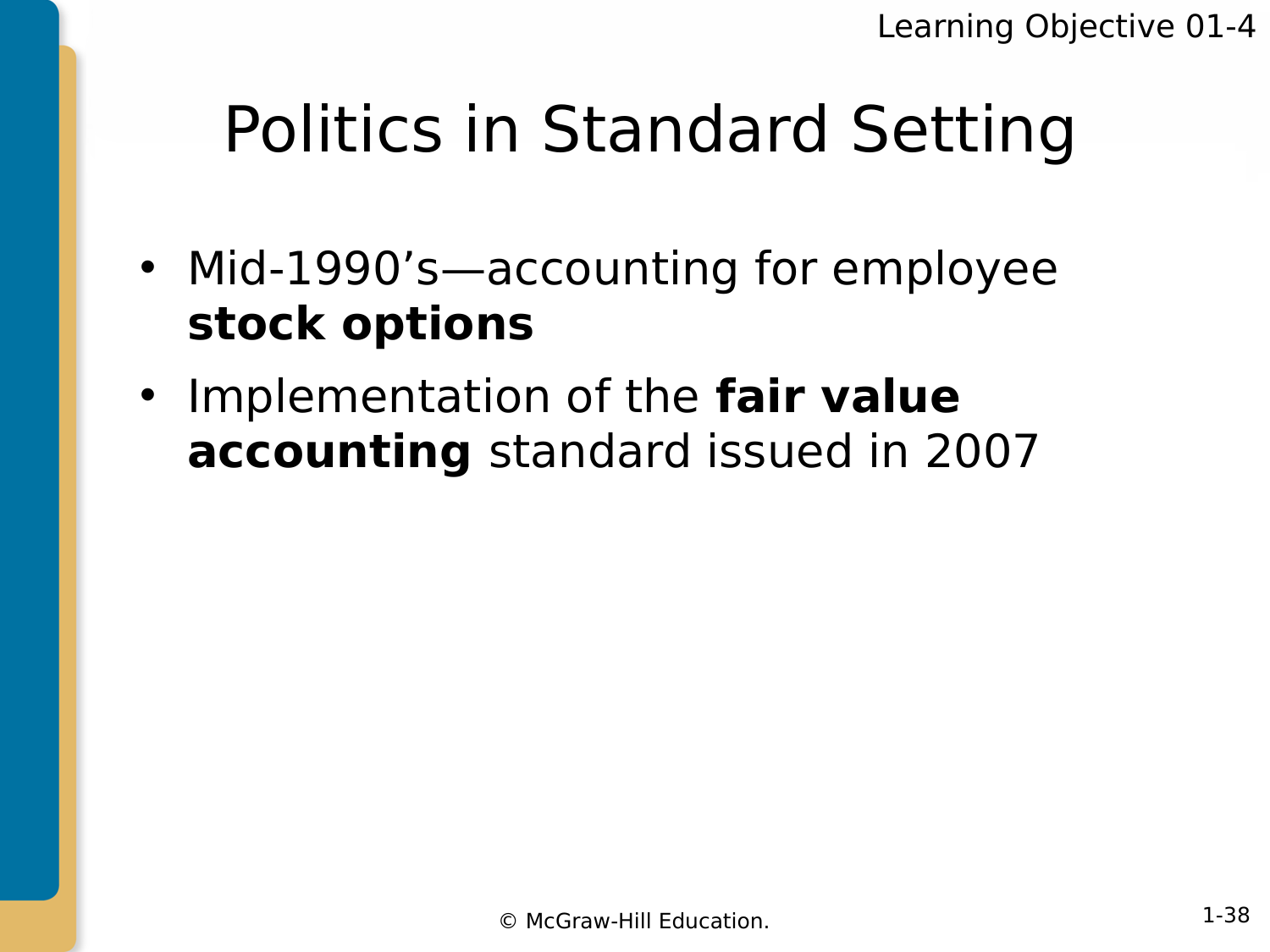

Learning Objective 01-4
# Politics in Standard Setting
Mid-1990’s—accounting for employee stock options
Implementation of the fair value accounting standard issued in 2007